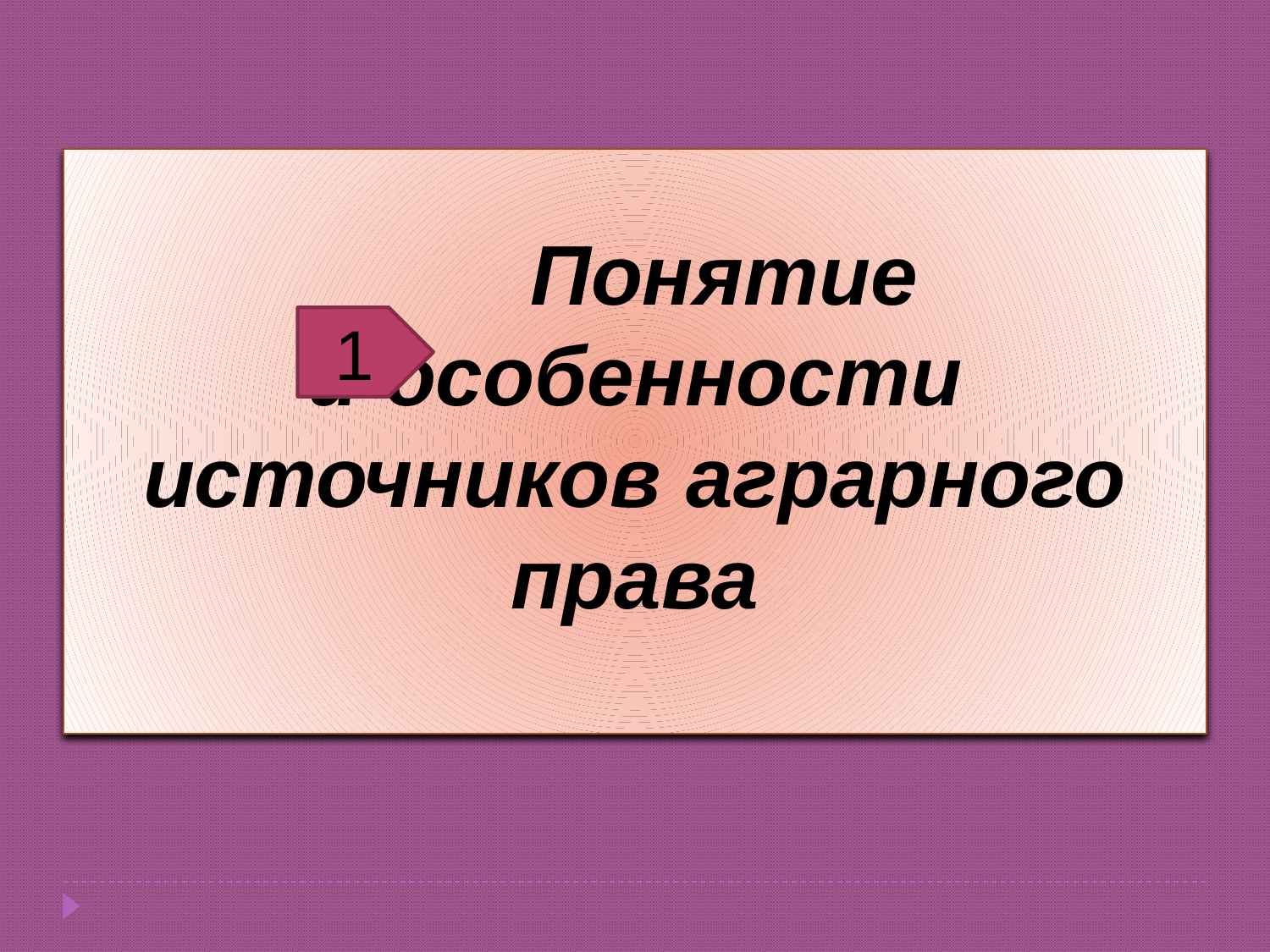

# Понятие и особенности источников аграрного права
1